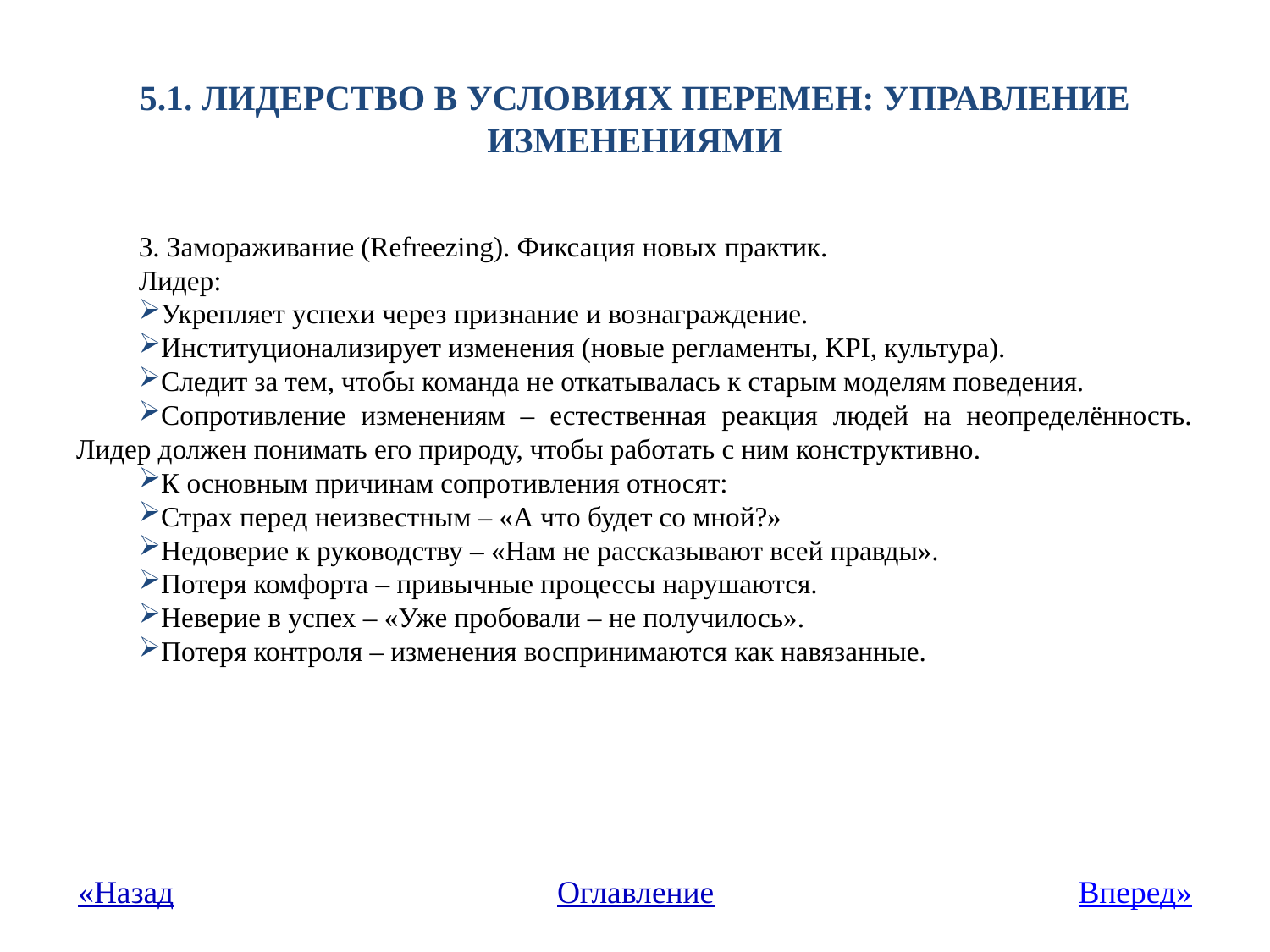

# 5.1. Лидерство в условиях перемен: управление изменениями
3. Замораживание (Refreezing). Фиксация новых практик.
Лидер:
Укрепляет успехи через признание и вознаграждение.
Институционализирует изменения (новые регламенты, KPI, культура).
Следит за тем, чтобы команда не откатывалась к старым моделям поведения.
Сопротивление изменениям – естественная реакция людей на неопределённость. Лидер должен понимать его природу, чтобы работать с ним конструктивно.
К основным причинам сопротивления относят:
Страх перед неизвестным – «А что будет со мной?»
Недоверие к руководству – «Нам не рассказывают всей правды».
Потеря комфорта – привычные процессы нарушаются.
Неверие в успех – «Уже пробовали – не получилось».
Потеря контроля – изменения воспринимаются как навязанные.

«Назад
Оглавление
Вперед»